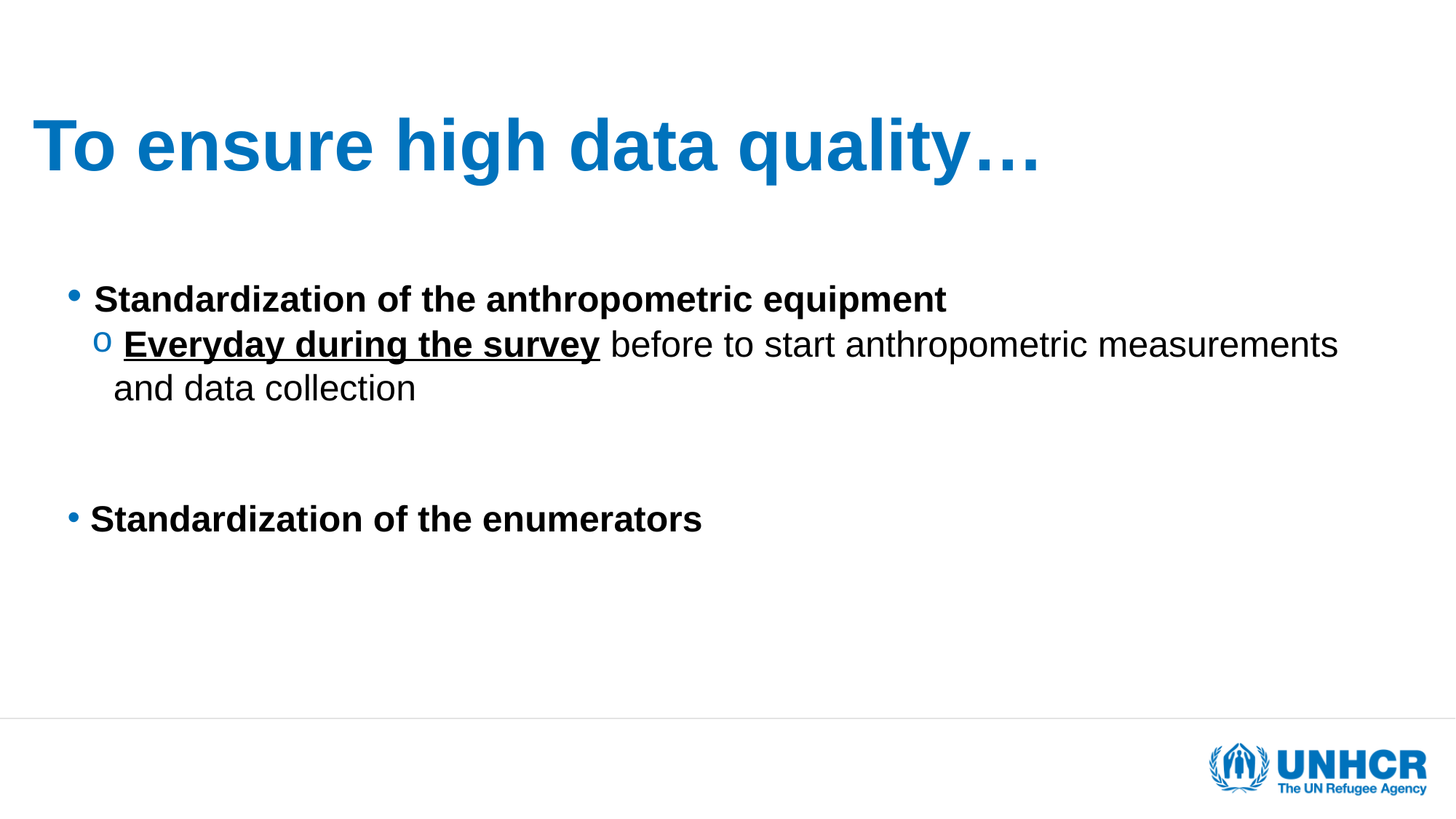

# To ensure high data quality…
 Standardization of the anthropometric equipment
 Everyday during the survey before to start anthropometric measurements and data collection

 Standardization of the enumerators